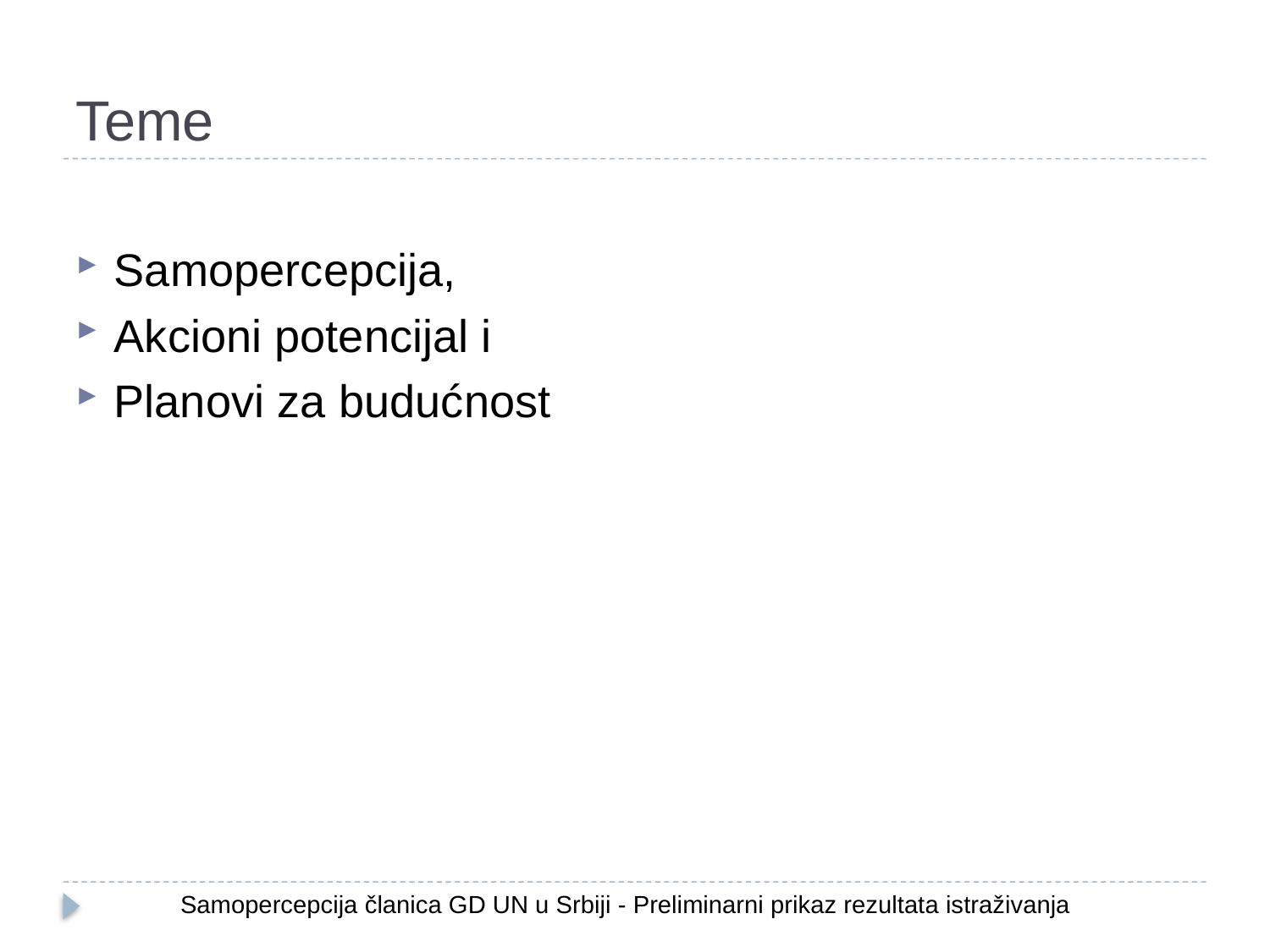

# Teme

Samopercepcija,
Akcioni potencijal i
Planovi za budućnost
Samopercepcija članica GD UN u Srbiji - Preliminarni prikaz rezultata istraživanja